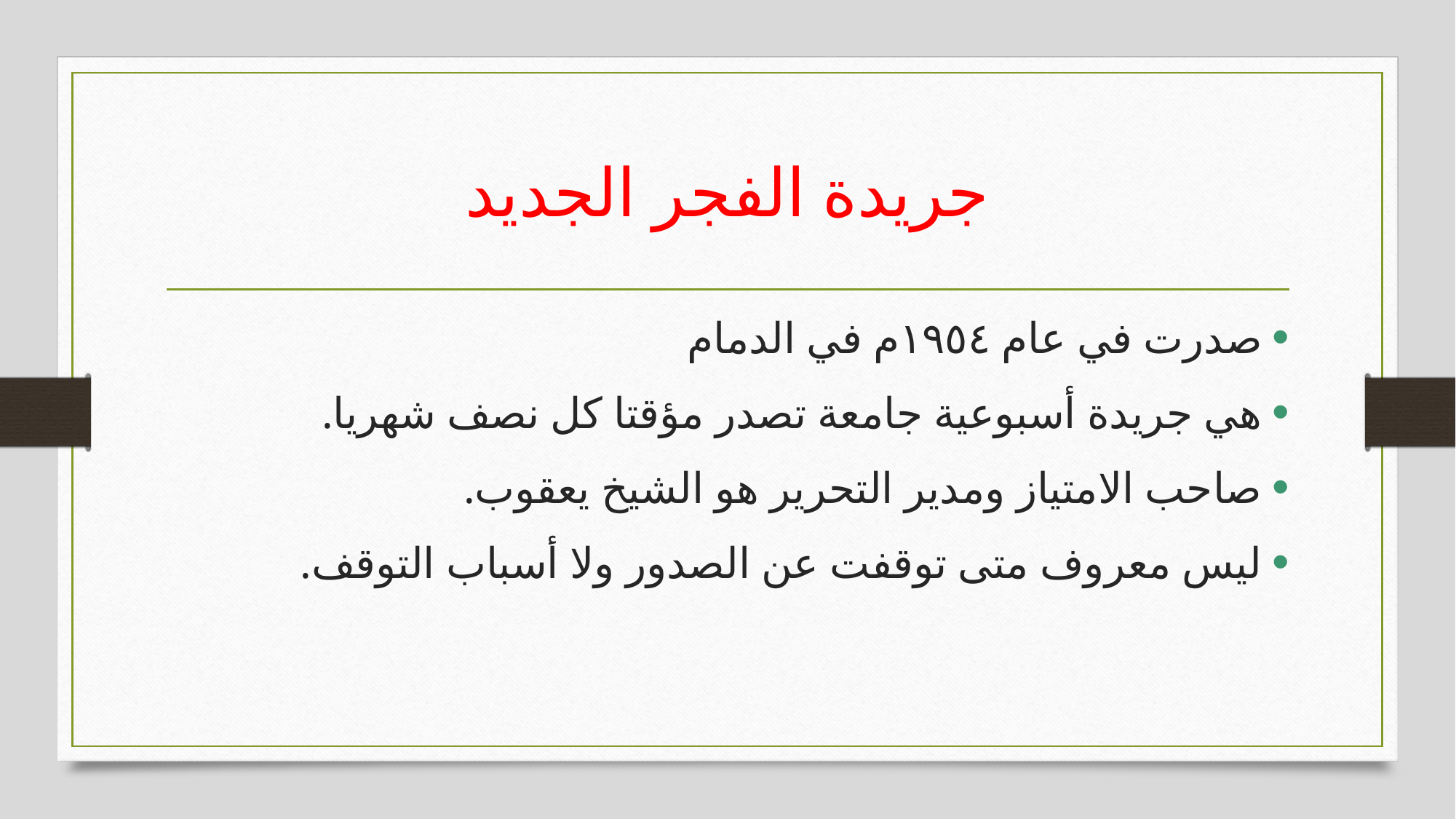

# جريدة الفجر الجديد
صدرت في عام ١٩٥٤م في الدمام
هي جريدة أسبوعية جامعة تصدر مؤقتا كل نصف شهريا.
صاحب الامتياز ومدير التحرير هو الشيخ يعقوب.
ليس معروف متى توقفت عن الصدور ولا أسباب التوقف.